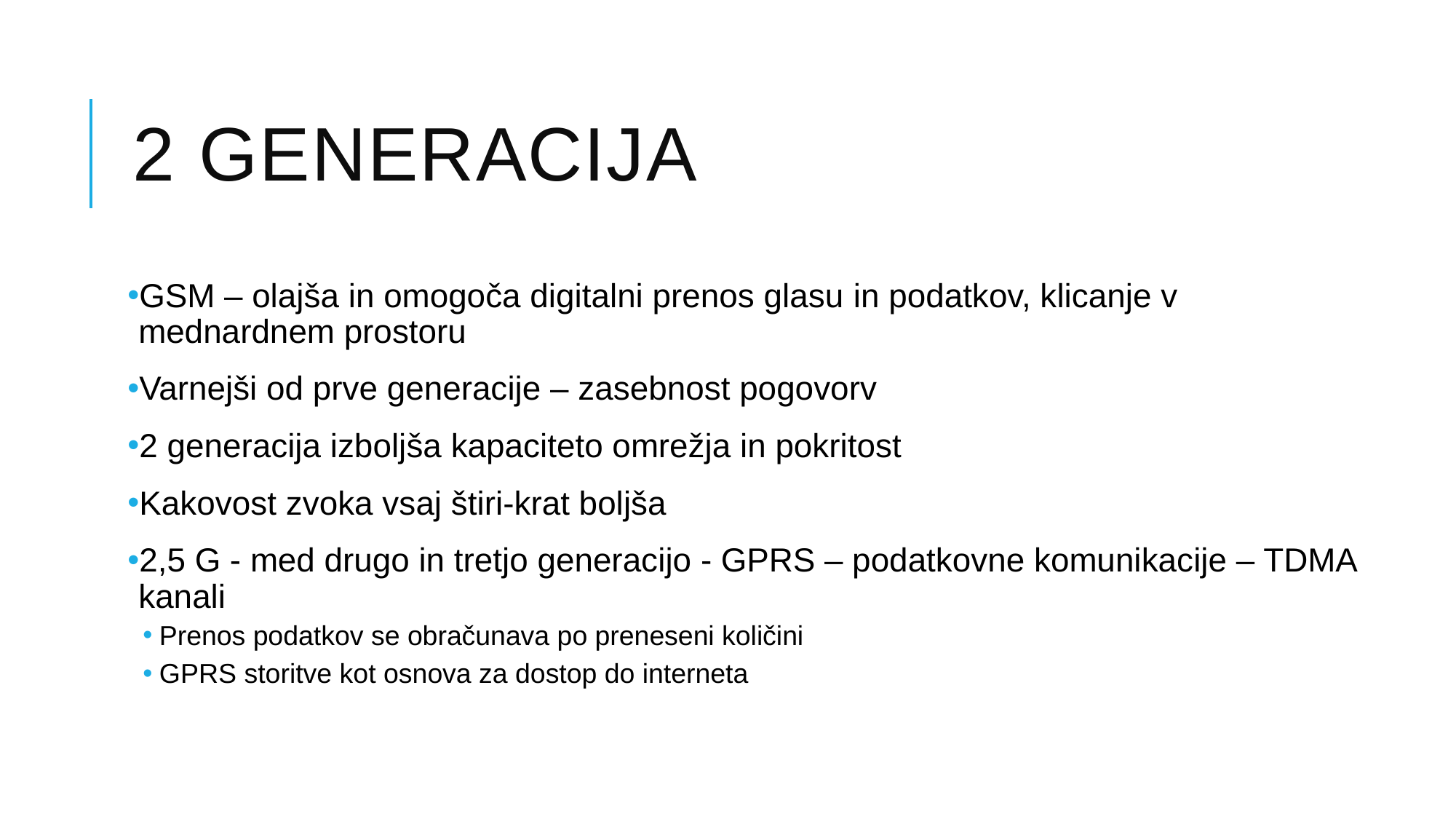

# 2 generacija
GSM – olajša in omogoča digitalni prenos glasu in podatkov, klicanje v mednardnem prostoru
Varnejši od prve generacije – zasebnost pogovorv
2 generacija izboljša kapaciteto omrežja in pokritost
Kakovost zvoka vsaj štiri-krat boljša
2,5 G - med drugo in tretjo generacijo - GPRS – podatkovne komunikacije – TDMA kanali
Prenos podatkov se obračunava po preneseni količini
GPRS storitve kot osnova za dostop do interneta